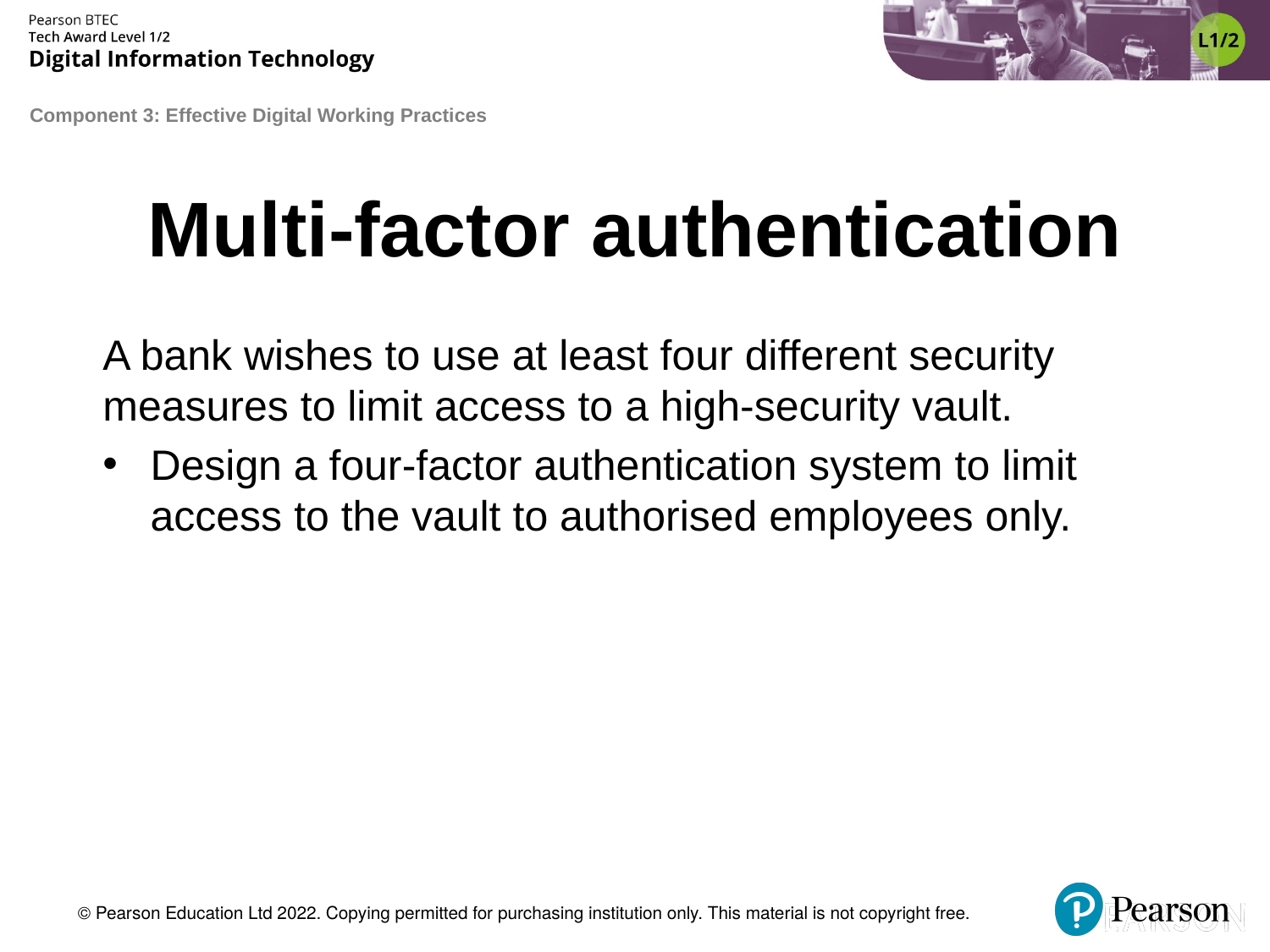

# Multi-factor authentication
A bank wishes to use at least four different security measures to limit access to a high-security vault.
Design a four-factor authentication system to limit access to the vault to authorised employees only.
© Pearson Education Ltd 2022. Copying permitted for purchasing institution only. This material is not copyright free.